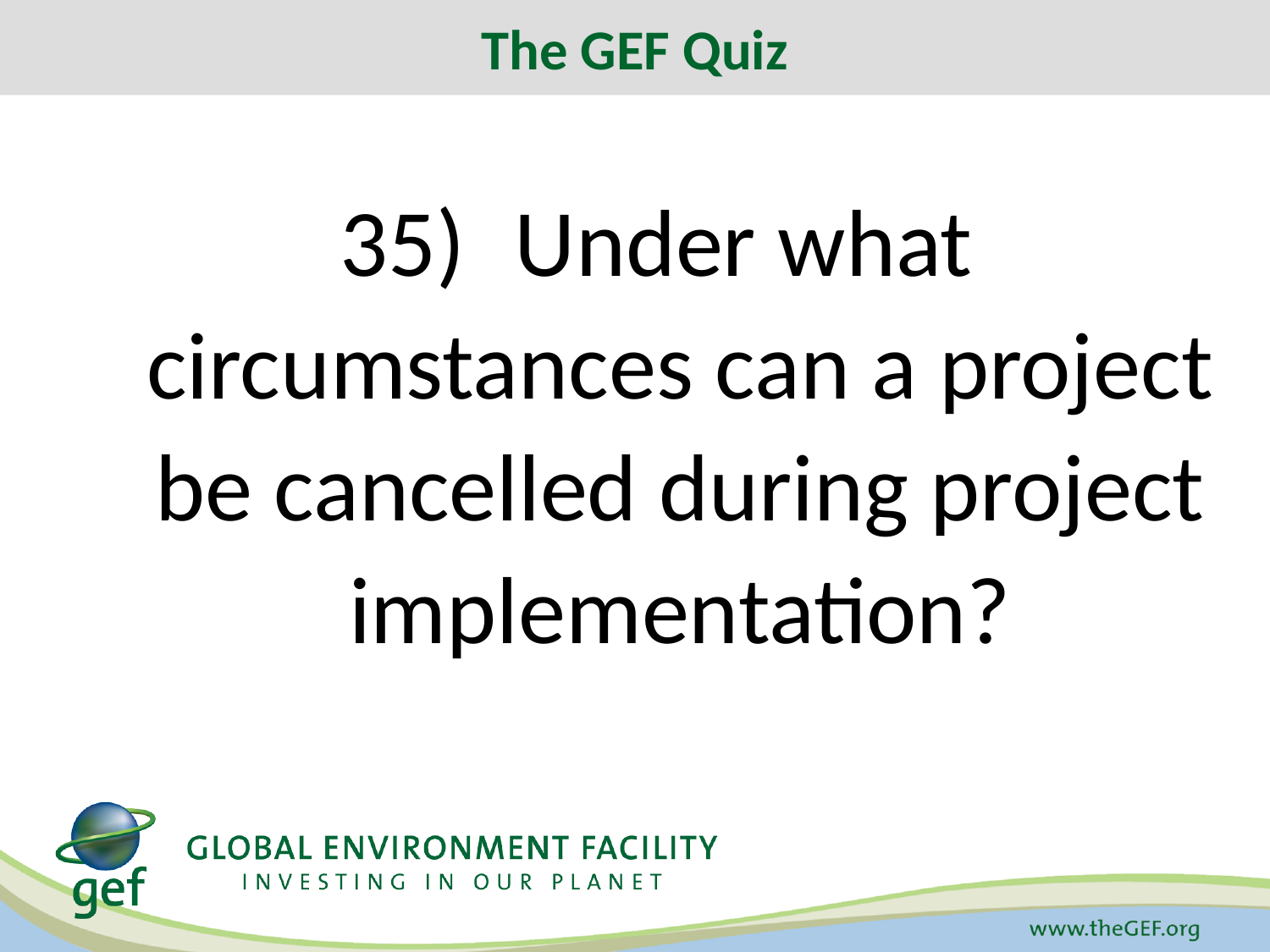

The GEF Quiz
# 35)	Under what circumstances can a project be cancelled during project implementation?